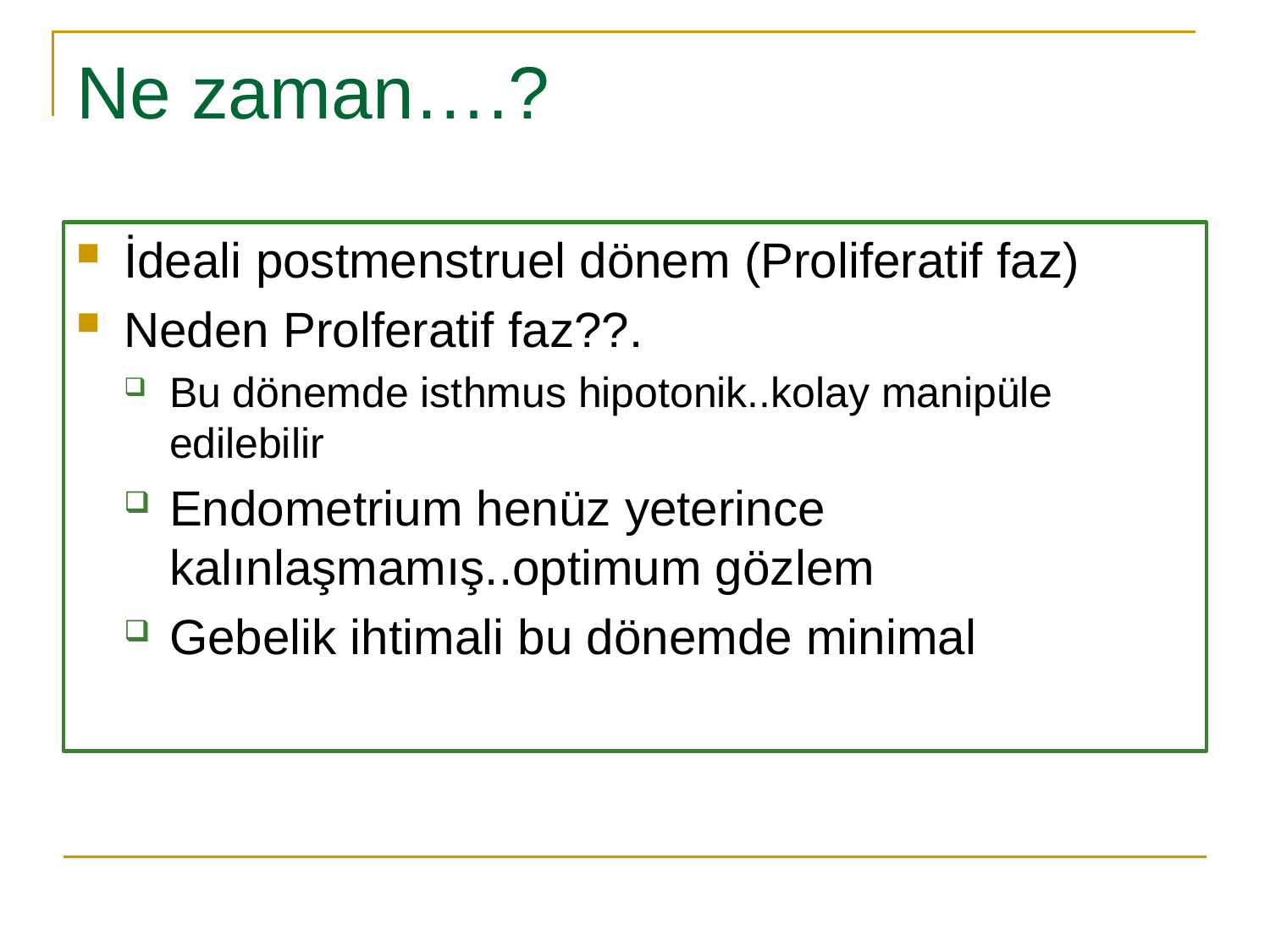

# Ne zaman….?
İdeali postmenstruel dönem (Proliferatif faz)
Neden Prolferatif faz??.
Bu dönemde isthmus hipotonik..kolay manipüle edilebilir
Endometrium henüz yeterince kalınlaşmamış..optimum gözlem
Gebelik ihtimali bu dönemde minimal